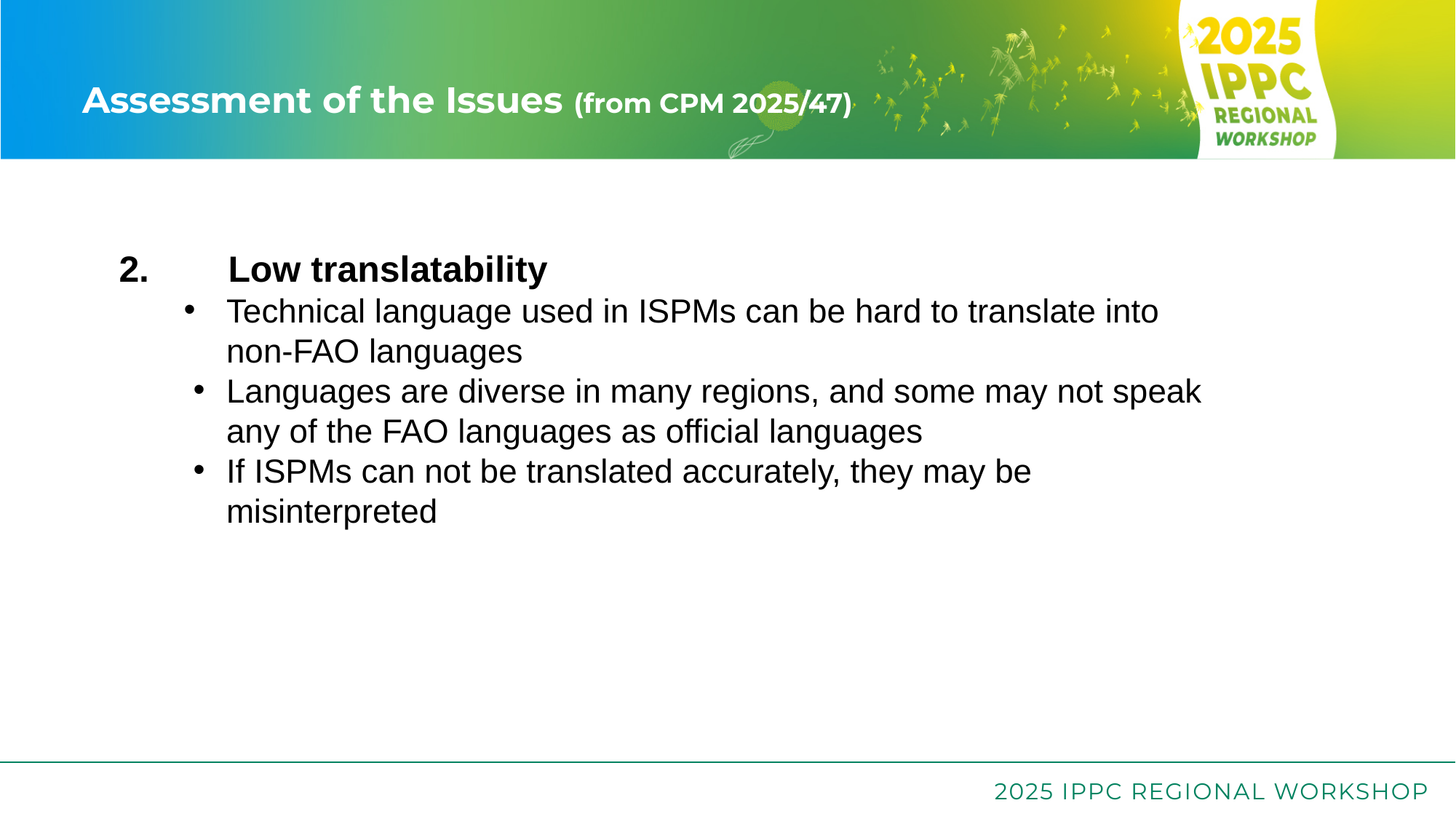

Assessment of the Issues (from CPM 2025/47)
2.	Low translatability
Technical language used in ISPMs can be hard to translate into non-FAO languages
Languages are diverse in many regions, and some may not speak any of the FAO languages as official languages
If ISPMs can not be translated accurately, they may be misinterpreted